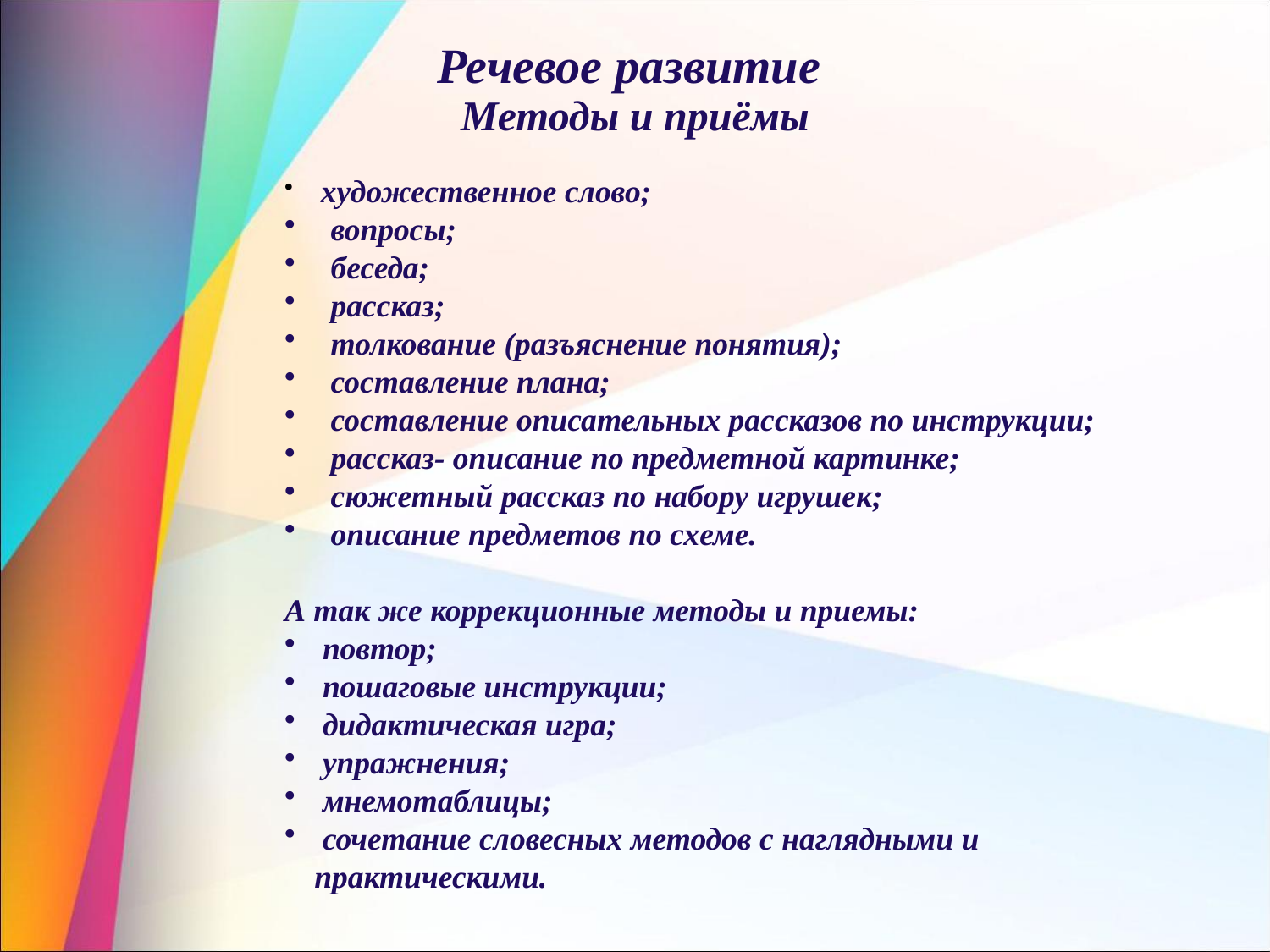

# Речевое развитие Методы и приёмы
 художественное слово;
  вопросы;
  беседа;
  рассказ;
  толкование (разъяснение понятия);
  составление плана;
  составление описательных рассказов по инструкции;
  рассказ- описание по предметной картинке;
  сюжетный рассказ по набору игрушек;
  описание предметов по схеме.

А так же коррекционные методы и приемы:
 повтор;
 пошаговые инструкции;
 дидактическая игра;
 упражнения;
 мнемотаблицы;
 сочетание словесных методов с наглядными и практическими.